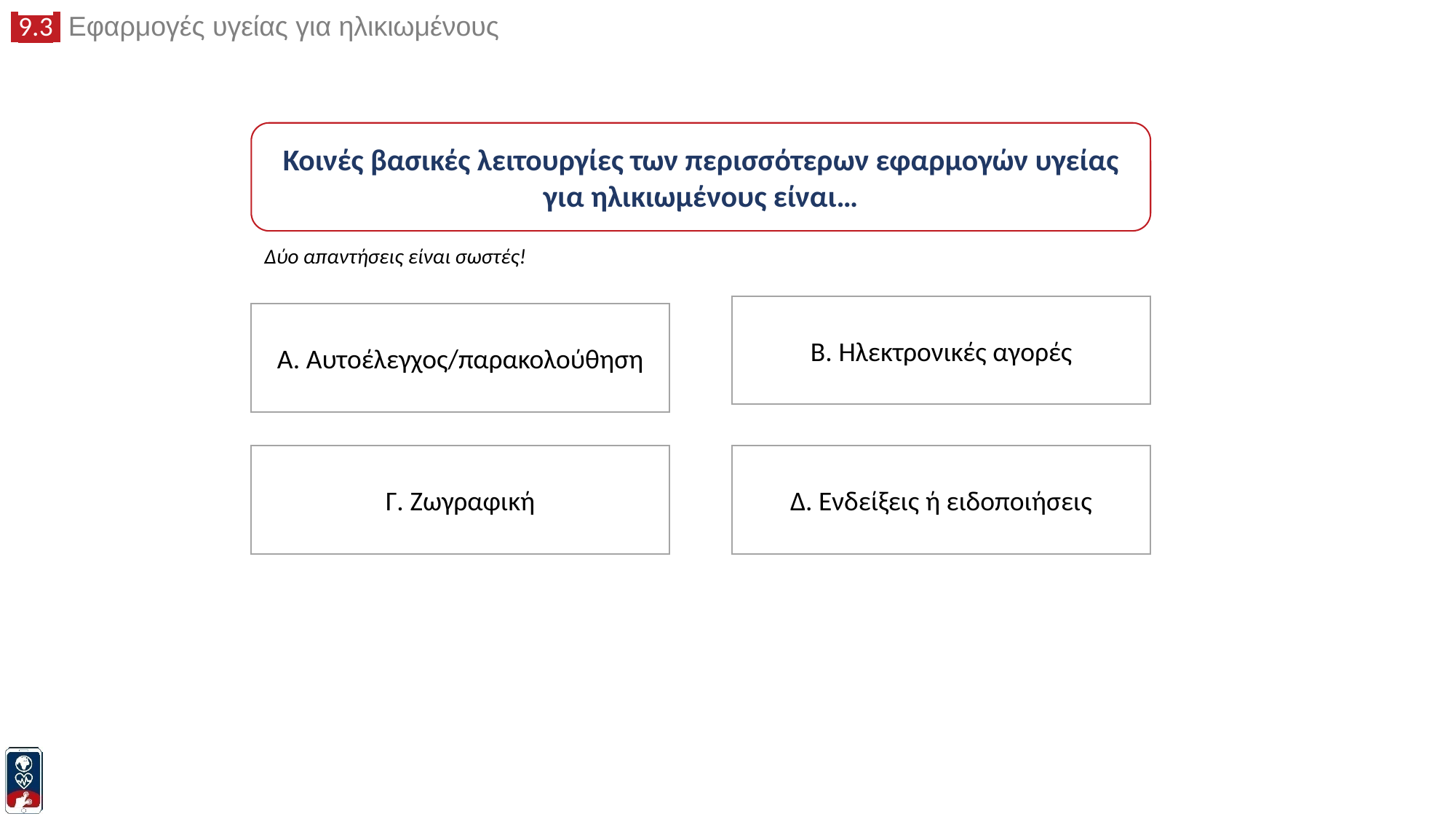

Κοινές βασικές λειτουργίες των περισσότερων εφαρμογών υγείας για ηλικιωμένους είναι…
Δύο απαντήσεις είναι σωστές!
B. Ηλεκτρονικές αγορές
A. Αυτοέλεγχος/παρακολούθηση
Γ. Ζωγραφική
Δ. Ενδείξεις ή ειδοποιήσεις